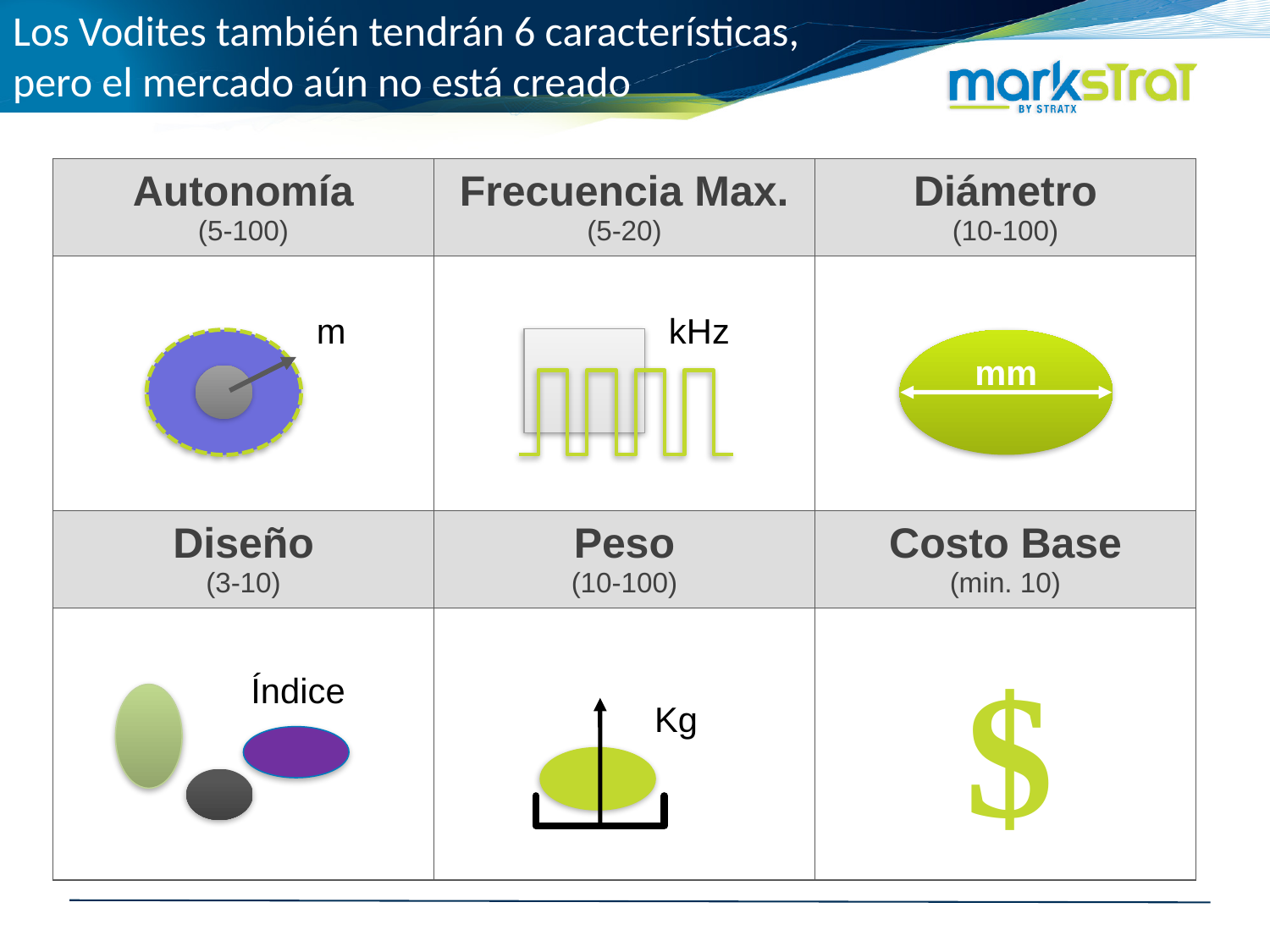

# Los Vodites también tendrán 6 características, pero el mercado aún no está creado
| Autonomía (5-100) | Frecuencia Max. (5-20) | Diámetro (10-100) |
| --- | --- | --- |
|  |  |  |
| Diseño (3-10) | Peso (10-100) | Costo Base (min. 10) |
|  |  |  |
m

kHz

mm

$
Índice

Kg